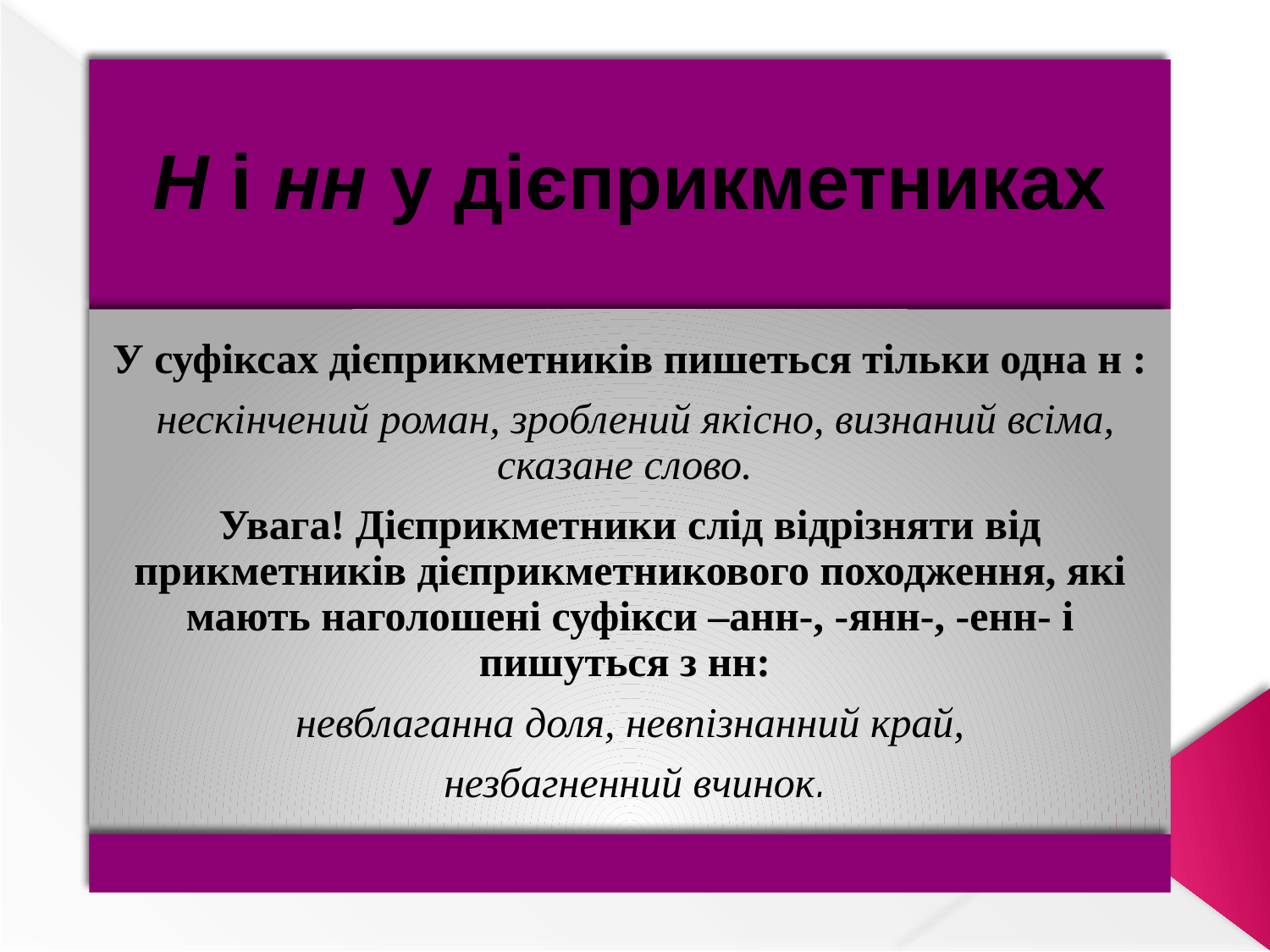

Н і нн у дієприкметниках
У суфіксах дієприкметників пишеться тільки одна н :
 нескінчений роман, зроблений якісно, визнаний всіма, сказане слово.
Увага! Дієприкметники слід відрізняти від прикметників дієприкметникового походження, які мають наголошені суфікси –анн-, -янн-, -енн- і пишуться з нн:
невблаганна доля, невпізнанний край,
 незбагненний вчинок.